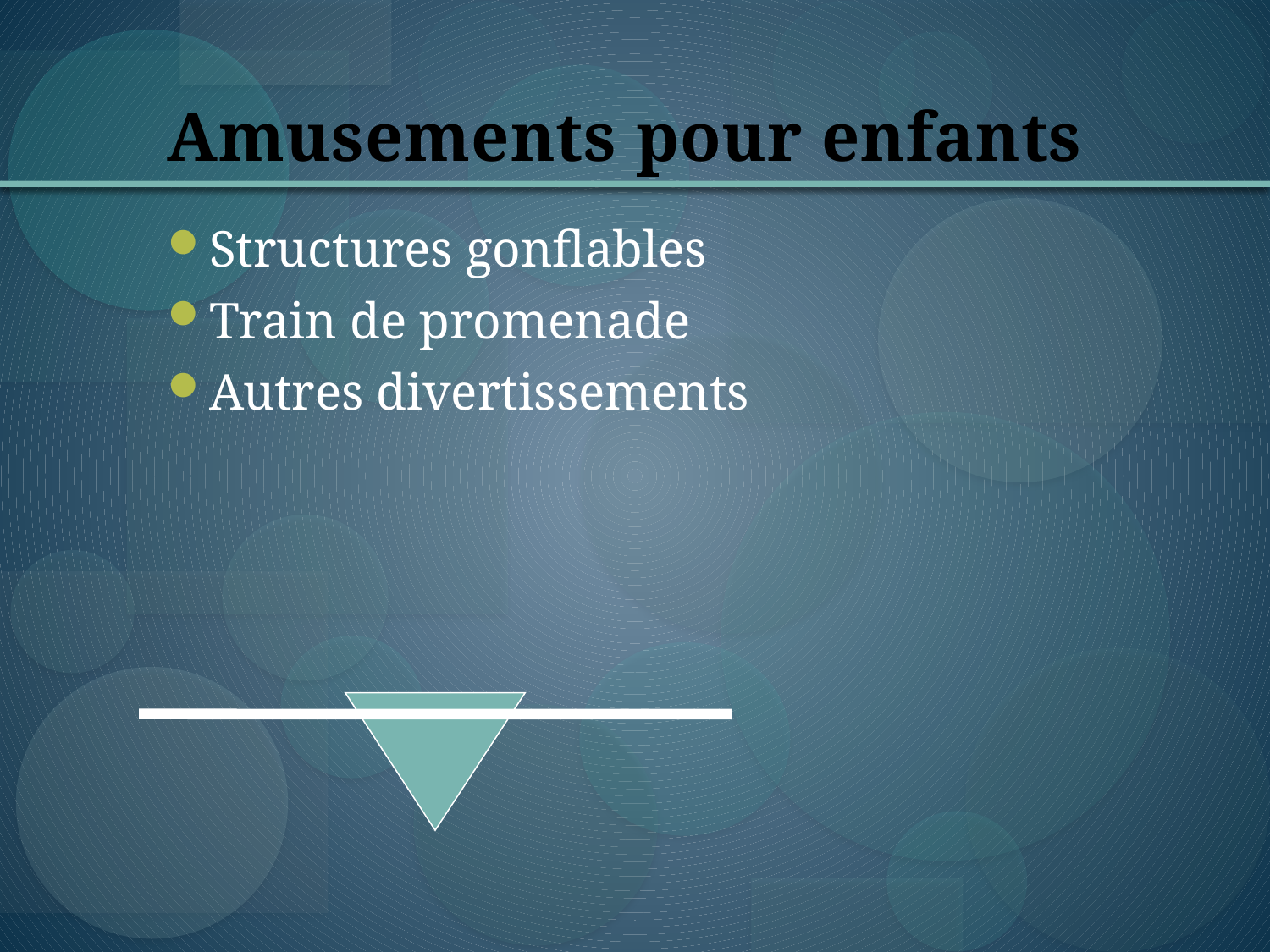

# Amusements pour enfants
Structures gonflables
Train de promenade
Autres divertissements